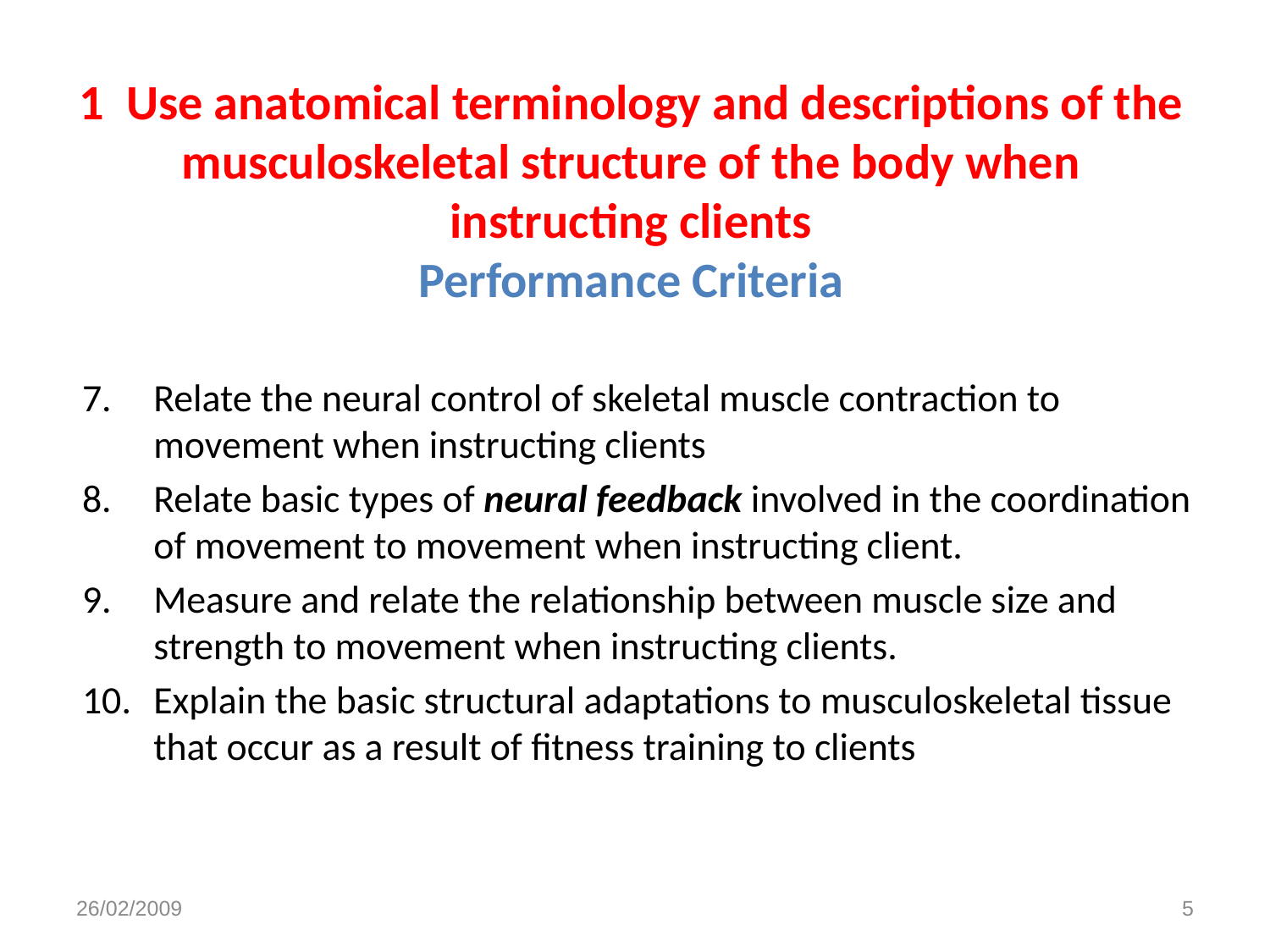

# 1  Use anatomical terminology and descriptions of the musculoskeletal structure of the body when instructing clients Performance Criteria
Relate the neural control of skeletal muscle contraction to movement when instructing clients
Relate basic types of neural feedback involved in the coordination of movement to movement when instructing client.
Measure and relate the relationship between muscle size and strength to movement when instructing clients.
Explain the basic structural adaptations to musculoskeletal tissue that occur as a result of fitness training to clients

26/02/2009
5